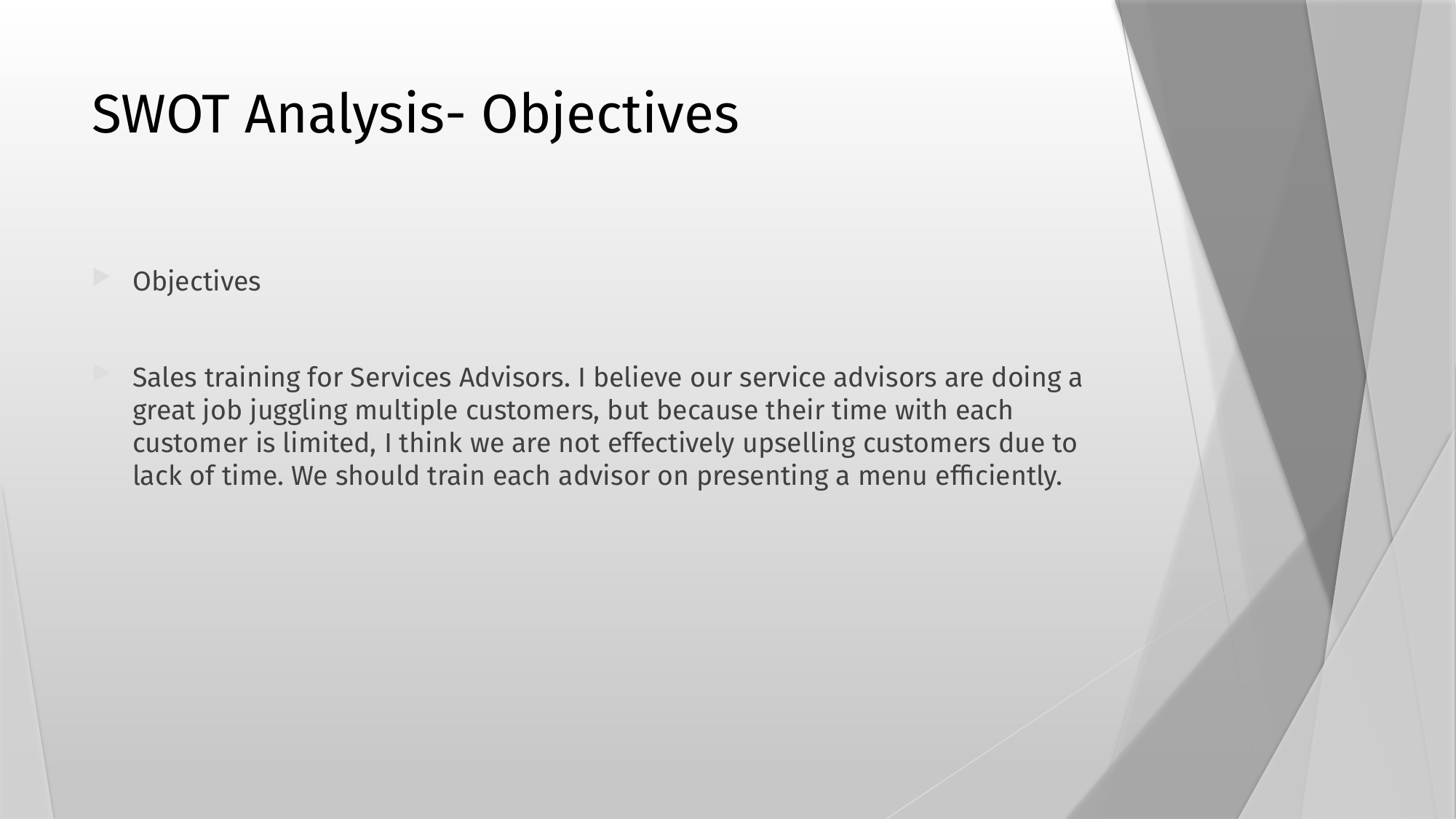

# SWOT Analysis- Objectives
Objectives

Sales training for Services Advisors. I believe our service advisors are doing a great job juggling multiple customers, but because their time with each customer is limited, I think we are not effectively upselling customers due to lack of time. We should train each advisor on presenting a menu efficiently.